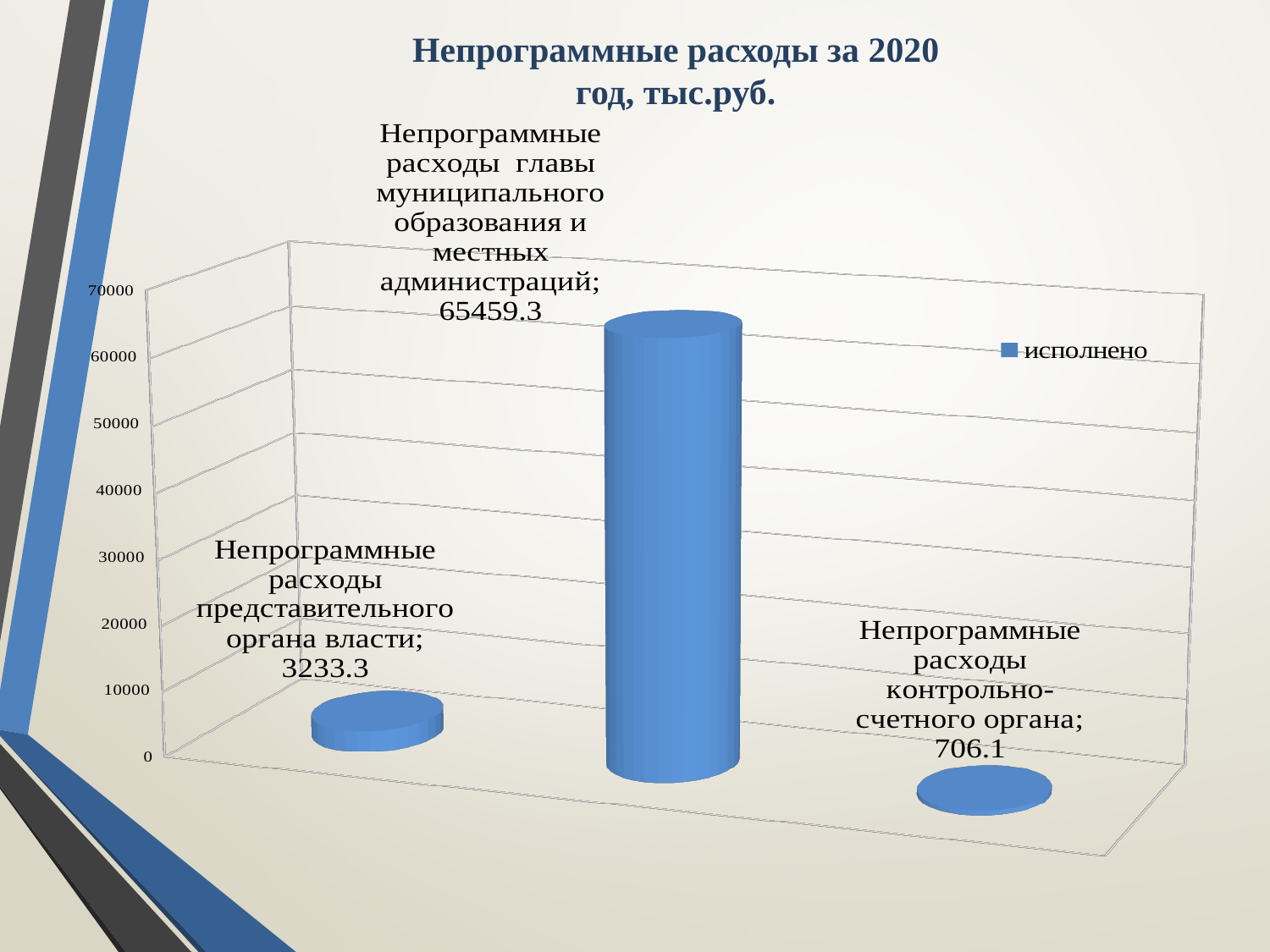

# Непрограммные расходы за 2020 год, тыс.руб.

[unsupported chart]